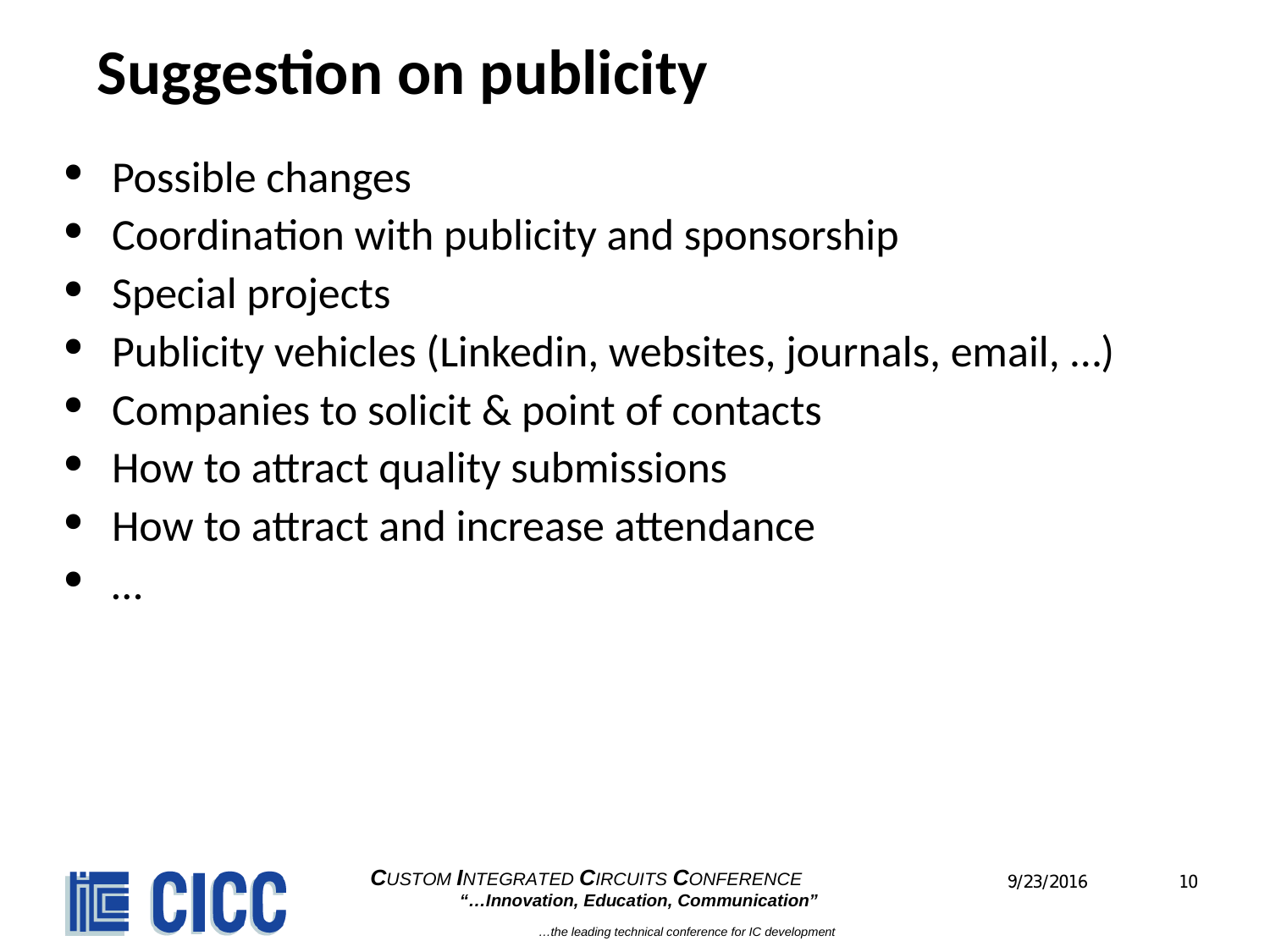

# Suggestion on publicity
Possible changes
Coordination with publicity and sponsorship
Special projects
Publicity vehicles (Linkedin, websites, journals, email, …)
Companies to solicit & point of contacts
How to attract quality submissions
How to attract and increase attendance
…